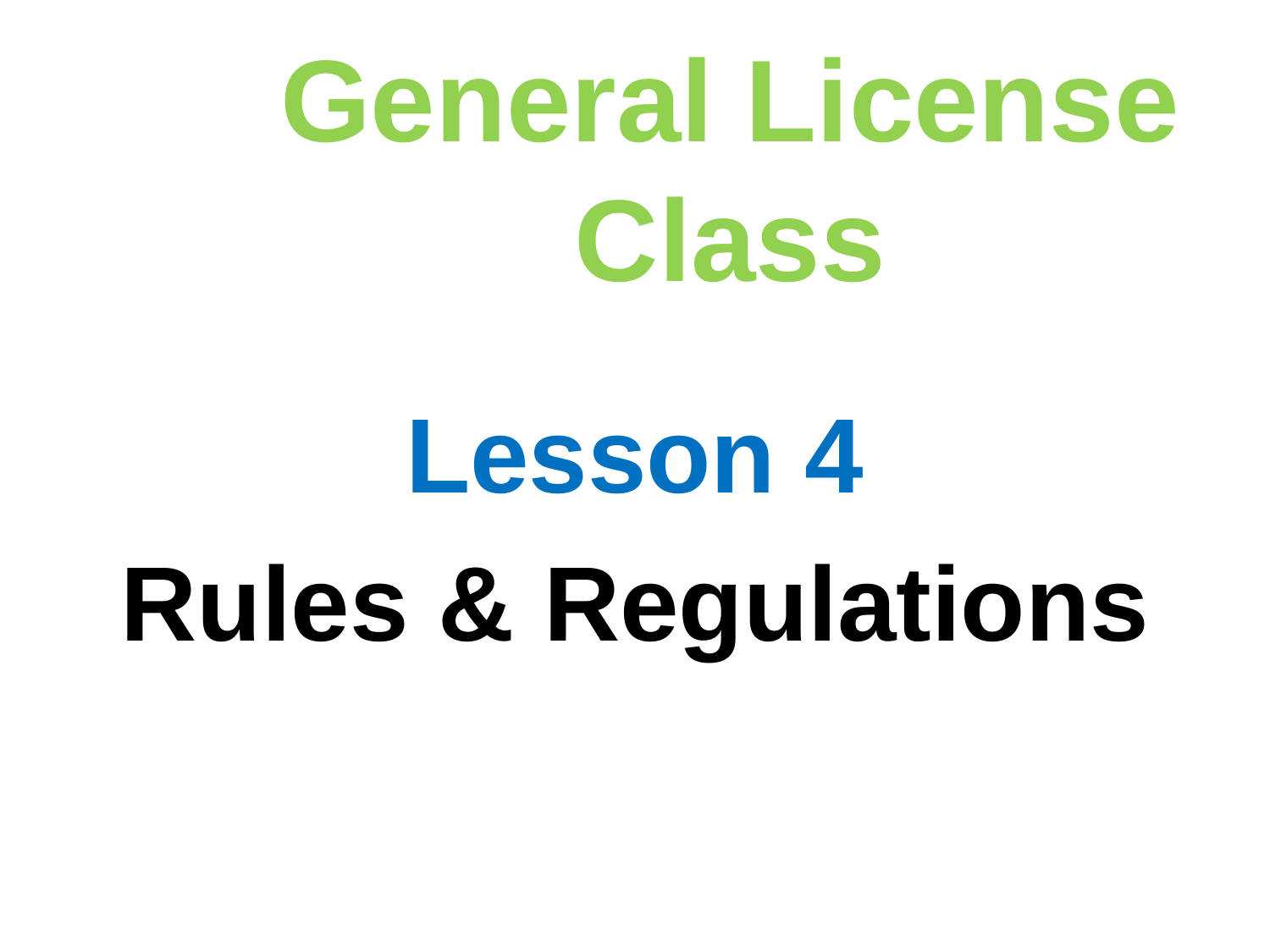

General License Class
Lesson 4
Rules & Regulations